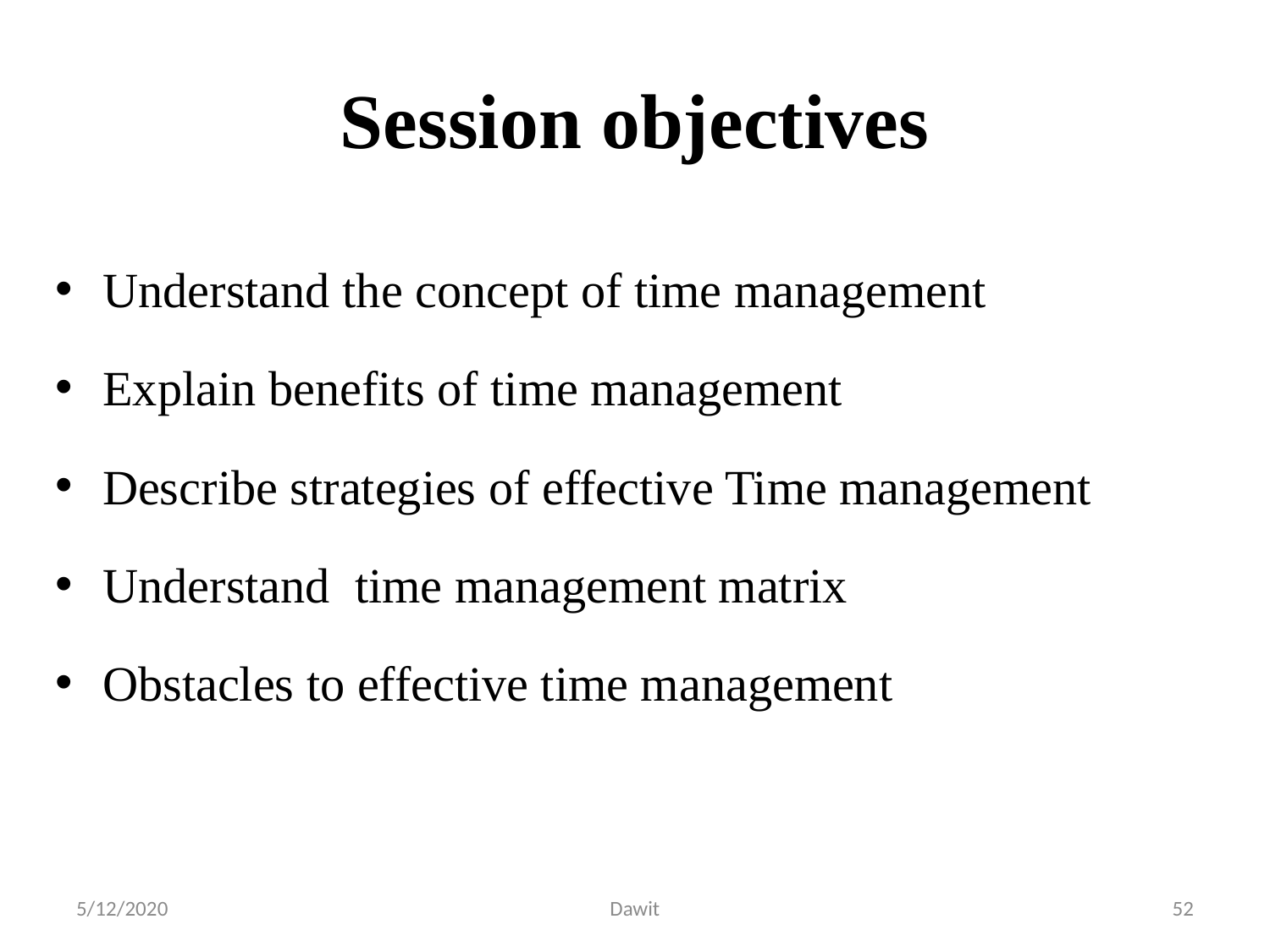

# Session objectives
Understand the concept of time management
Explain benefits of time management
Describe strategies of effective Time management
Understand  time management matrix
Obstacles to effective time management
5/12/2020
Dawit
52